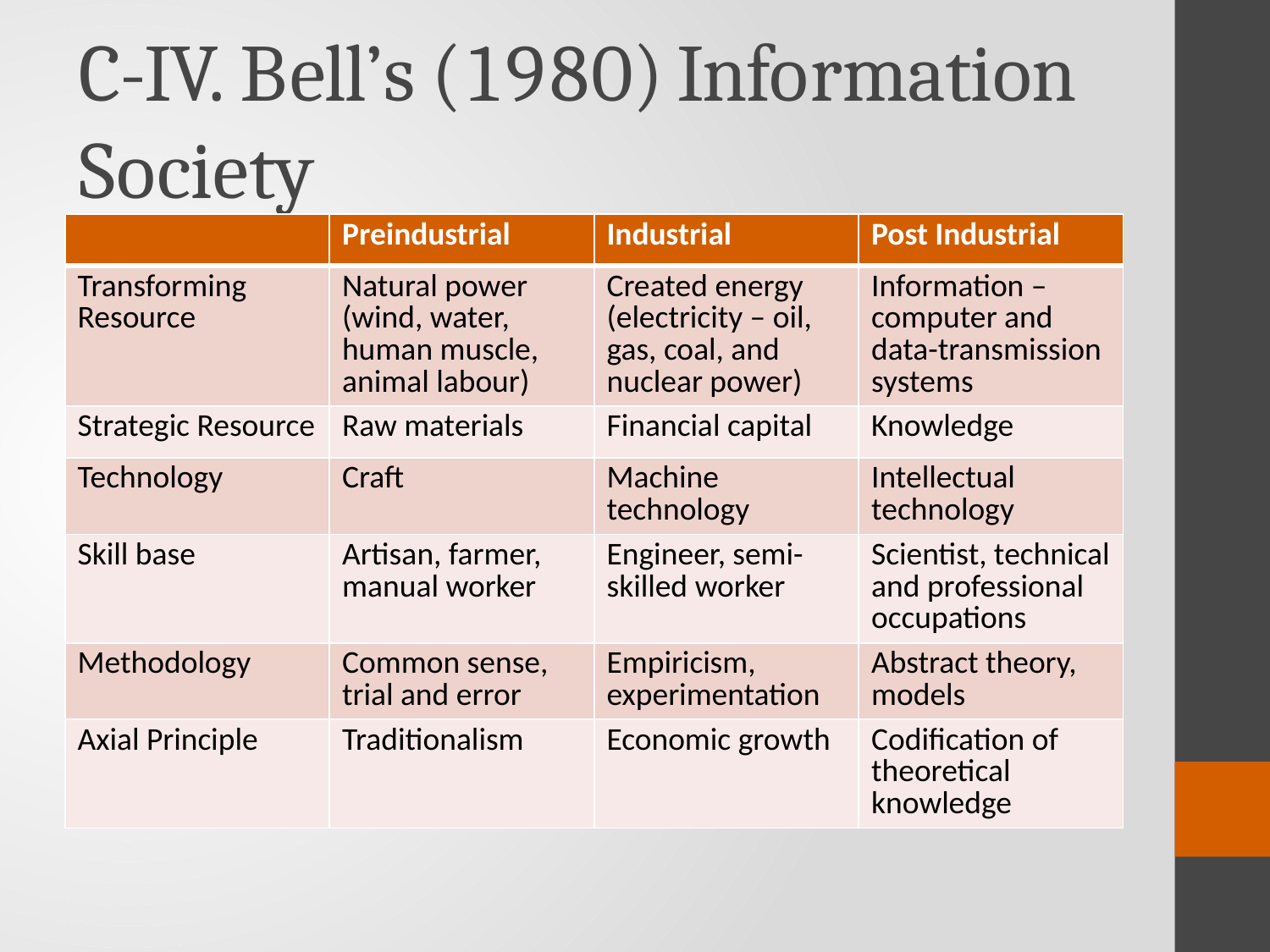

# C-IV. Bell’s (1980) Information Society
|  | Preindustrial | Industrial | Post Industrial |
| --- | --- | --- | --- |
| Transforming Resource | Natural power (wind, water, human muscle, animal labour) | Created energy (electricity – oil, gas, coal, and nuclear power) | Information – computer and data-transmission systems |
| Strategic Resource | Raw materials | Financial capital | Knowledge |
| Technology | Craft | Machine technology | Intellectual technology |
| Skill base | Artisan, farmer, manual worker | Engineer, semi-skilled worker | Scientist, technical and professional occupations |
| Methodology | Common sense, trial and error | Empiricism, experimentation | Abstract theory, models |
| Axial Principle | Traditionalism | Economic growth | Codification of theoretical knowledge |